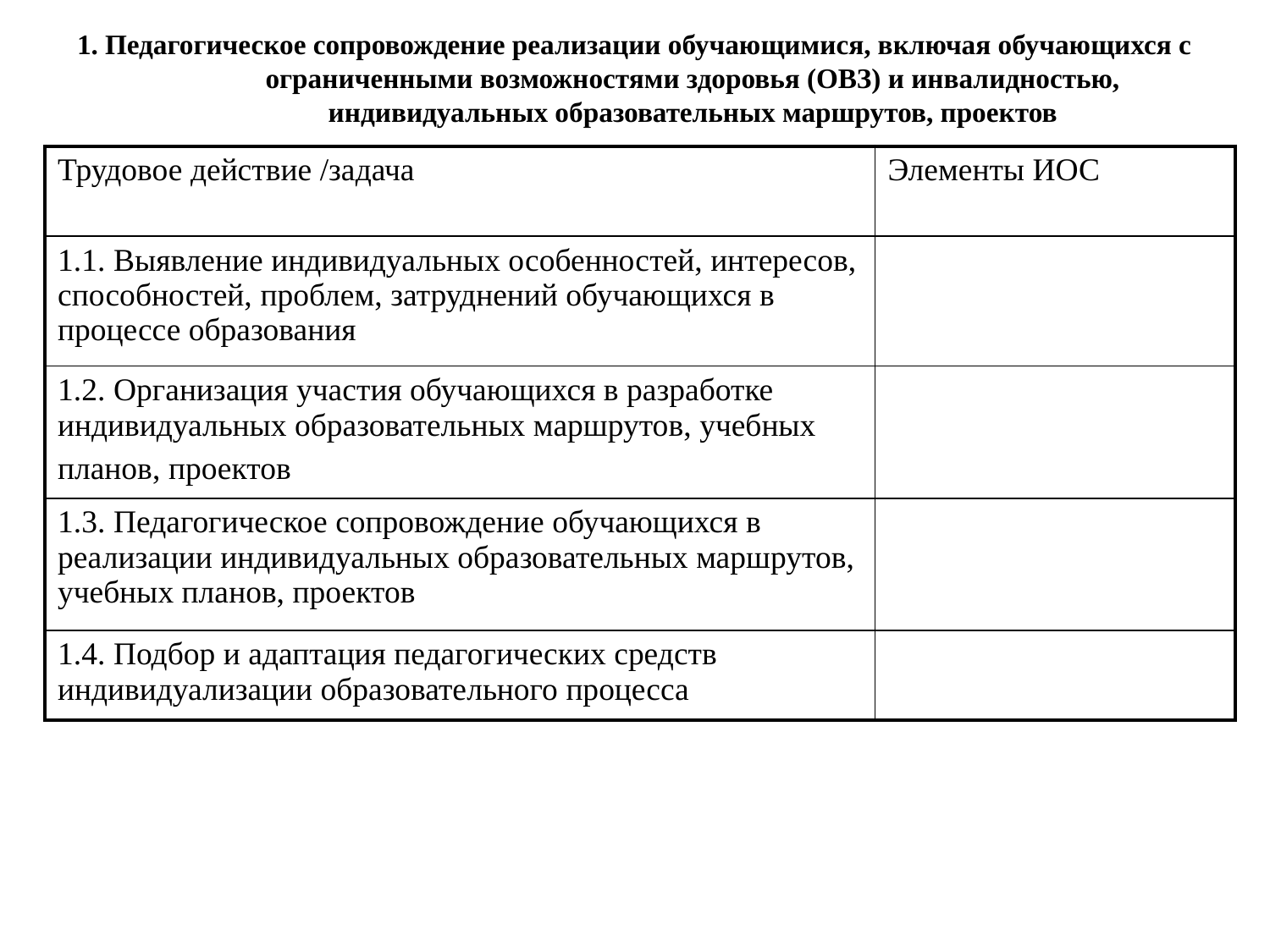

# 1. Педагогическое сопровождение реализации обучающимися, включая обучающихся с ограниченными возможностями здоровья (ОВЗ) и инвалидностью, индивидуальных образовательных маршрутов, проектов
| Трудовое действие /задача | Элементы ИОС |
| --- | --- |
| 1.1. Выявление индивидуальных особенностей, интересов, способностей, проблем, затруднений обучающихся в процессе образования |  |
| 1.2. Организация участия обучающихся в разработке индивидуальных образовательных маршрутов, учебных планов, проектов |  |
| 1.3. Педагогическое сопровождение обучающихся в реализации индивидуальных образовательных маршрутов, учебных планов, проектов |  |
| 1.4. Подбор и адаптация педагогических средств индивидуализации образовательного процесса |  |